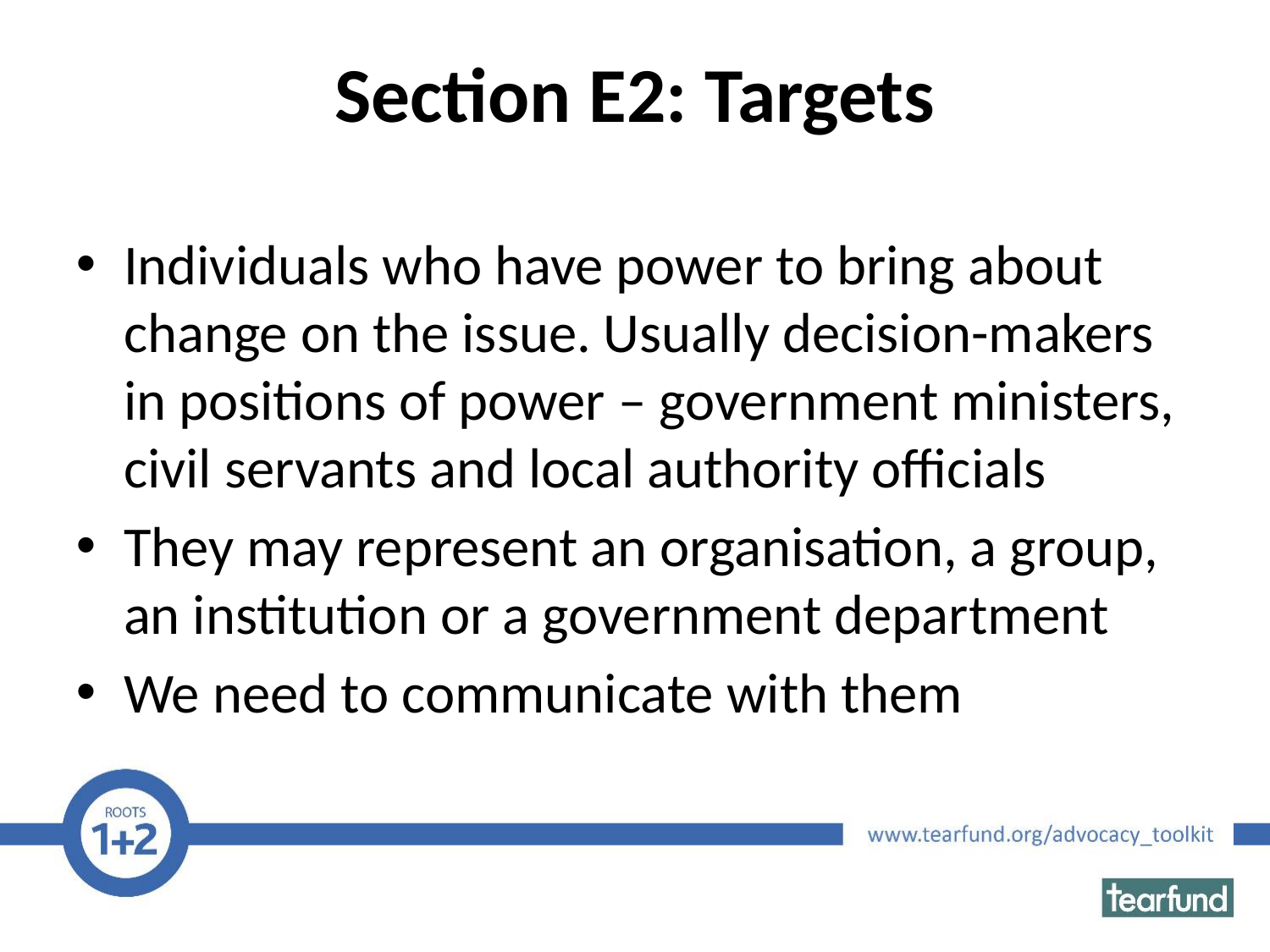

# Section E2: Targets
Individuals who have power to bring about change on the issue. Usually decision-makers in positions of power – government ministers, civil servants and local authority officials
They may represent an organisation, a group, an institution or a government department
We need to communicate with them